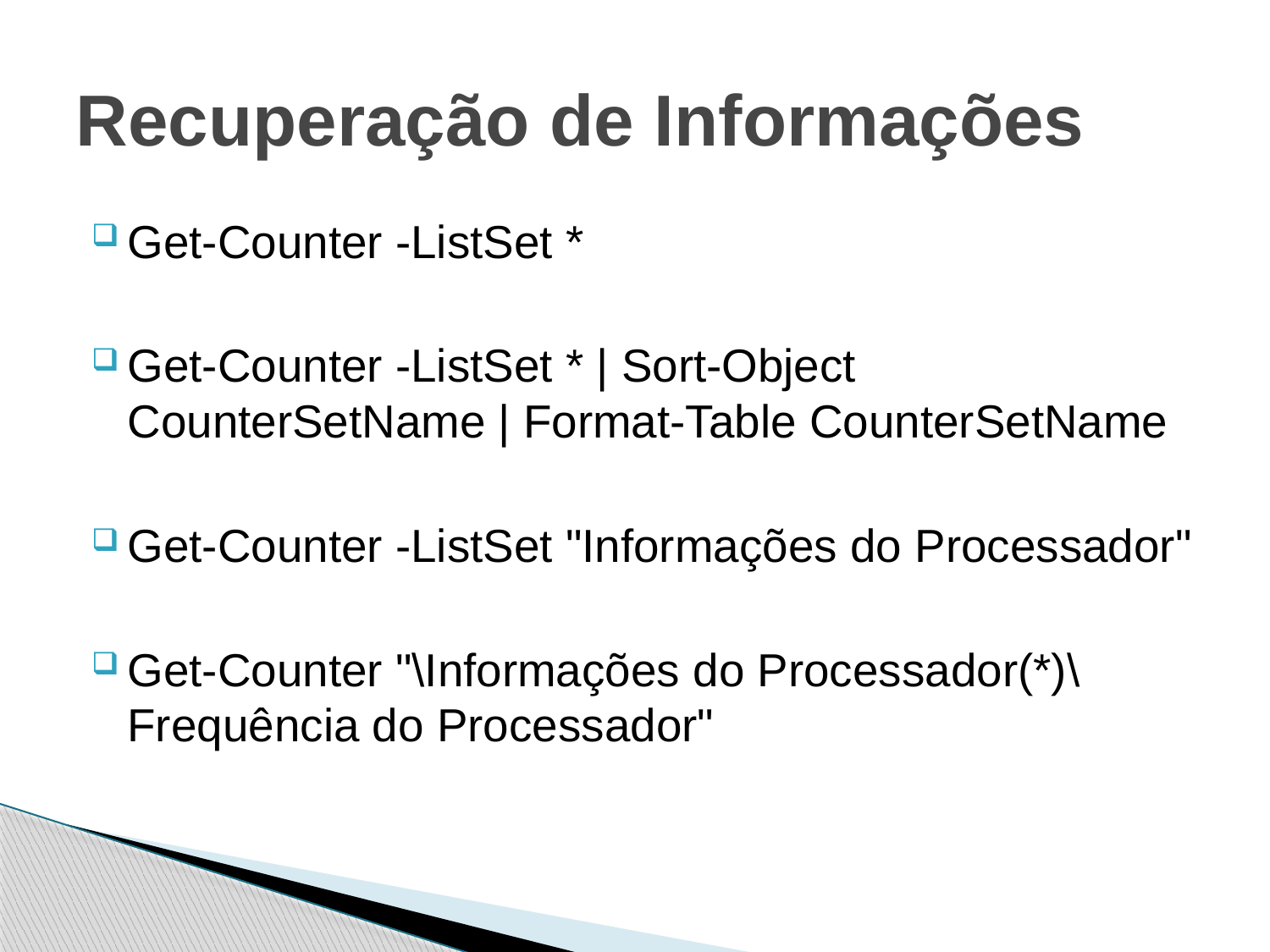

# Recuperação de Informações
Get-Counter -ListSet *

Get-Counter -ListSet * | Sort-Object CounterSetName | Format-Table CounterSetName

Get-Counter -ListSet "Informações do Processador"

Get-Counter "\Informações do Processador(*)\Frequência do Processador"